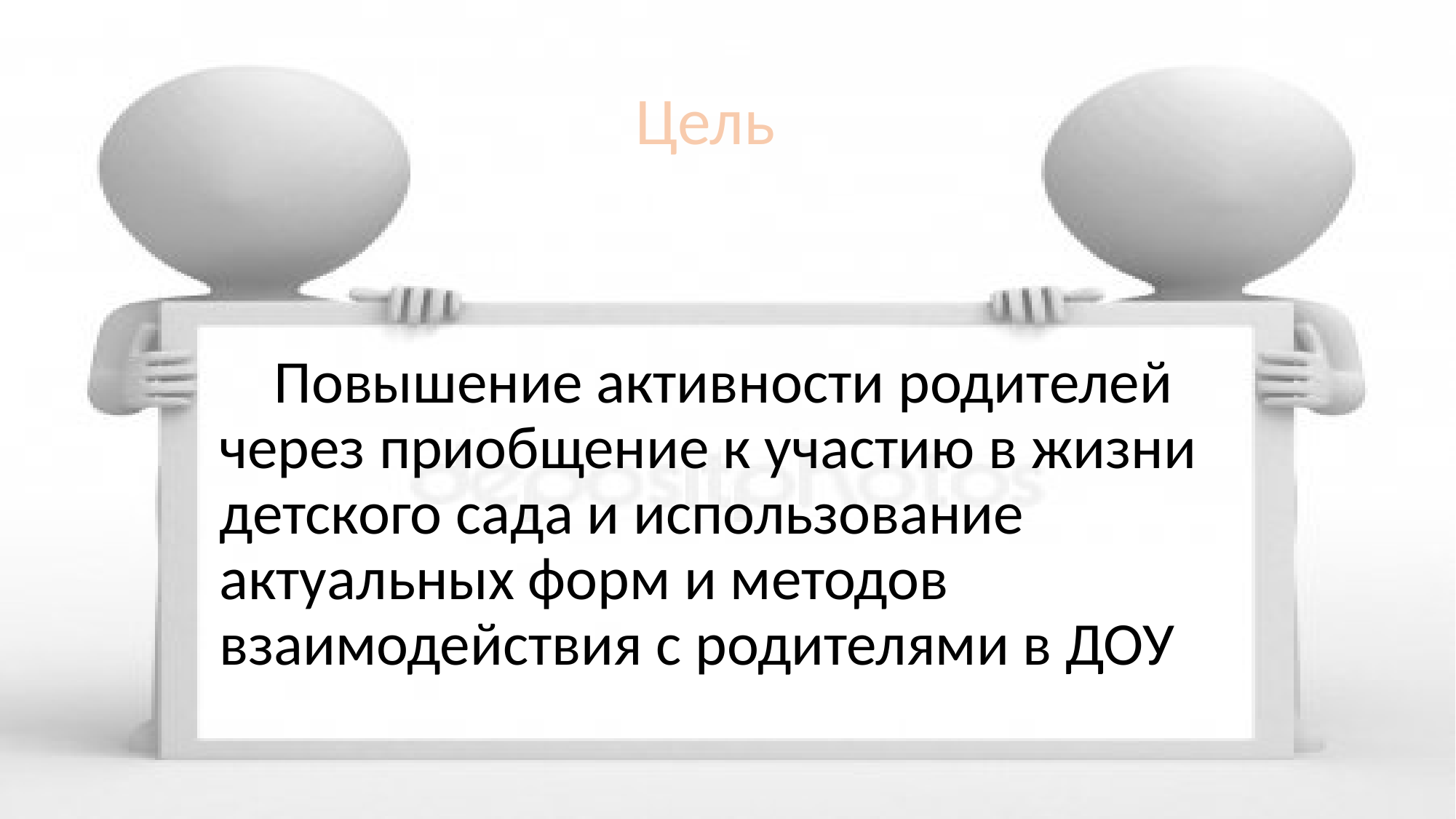

# Цель
Повышение активности родителей через приобщение к участию в жизни детского сада и использование актуальных форм и методов взаимодействия с родителями в ДОУ